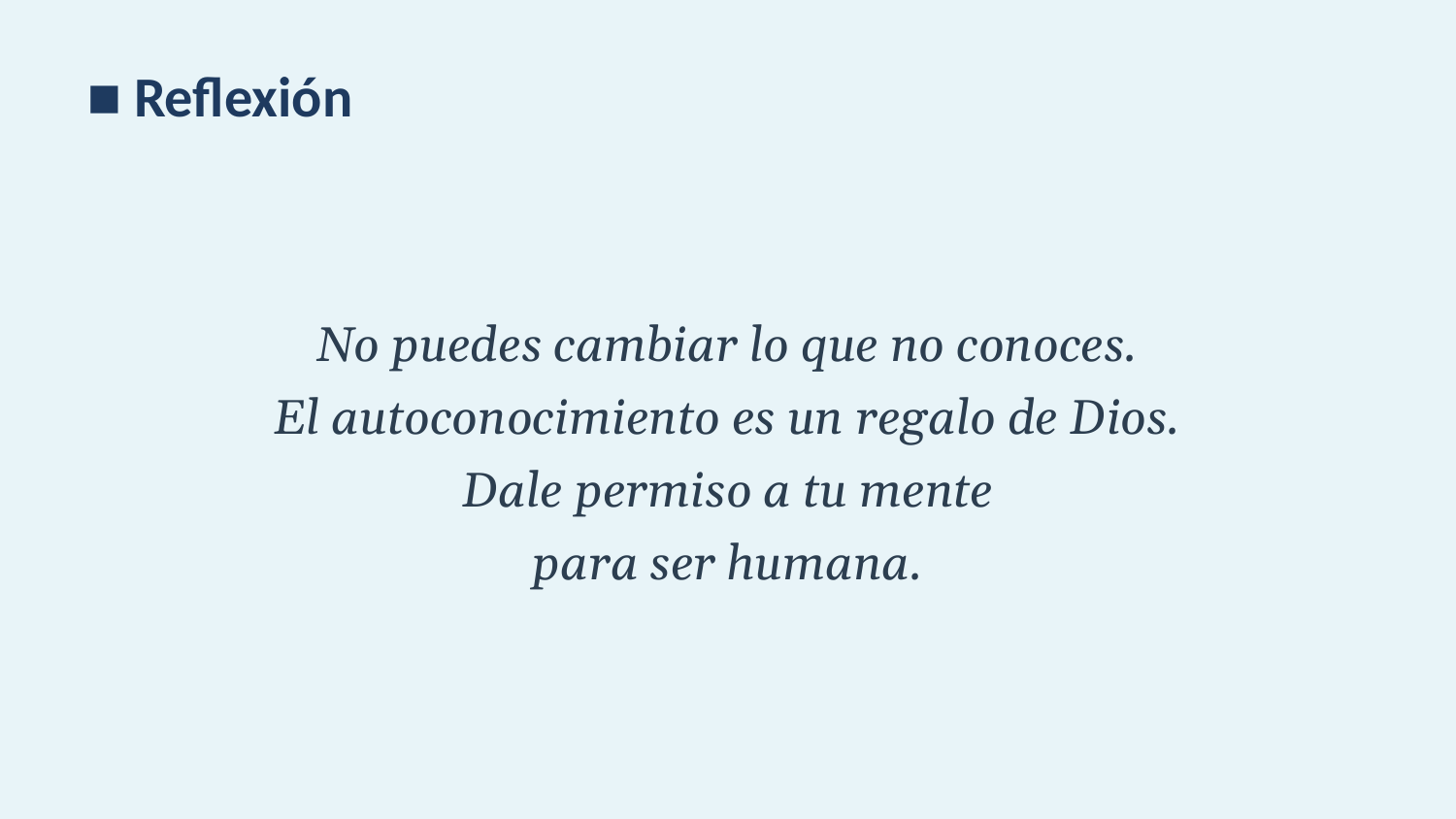

■ Reflexión
No puedes cambiar lo que no conoces.
El autoconocimiento es un regalo de Dios.
Dale permiso a tu mente
para ser humana.